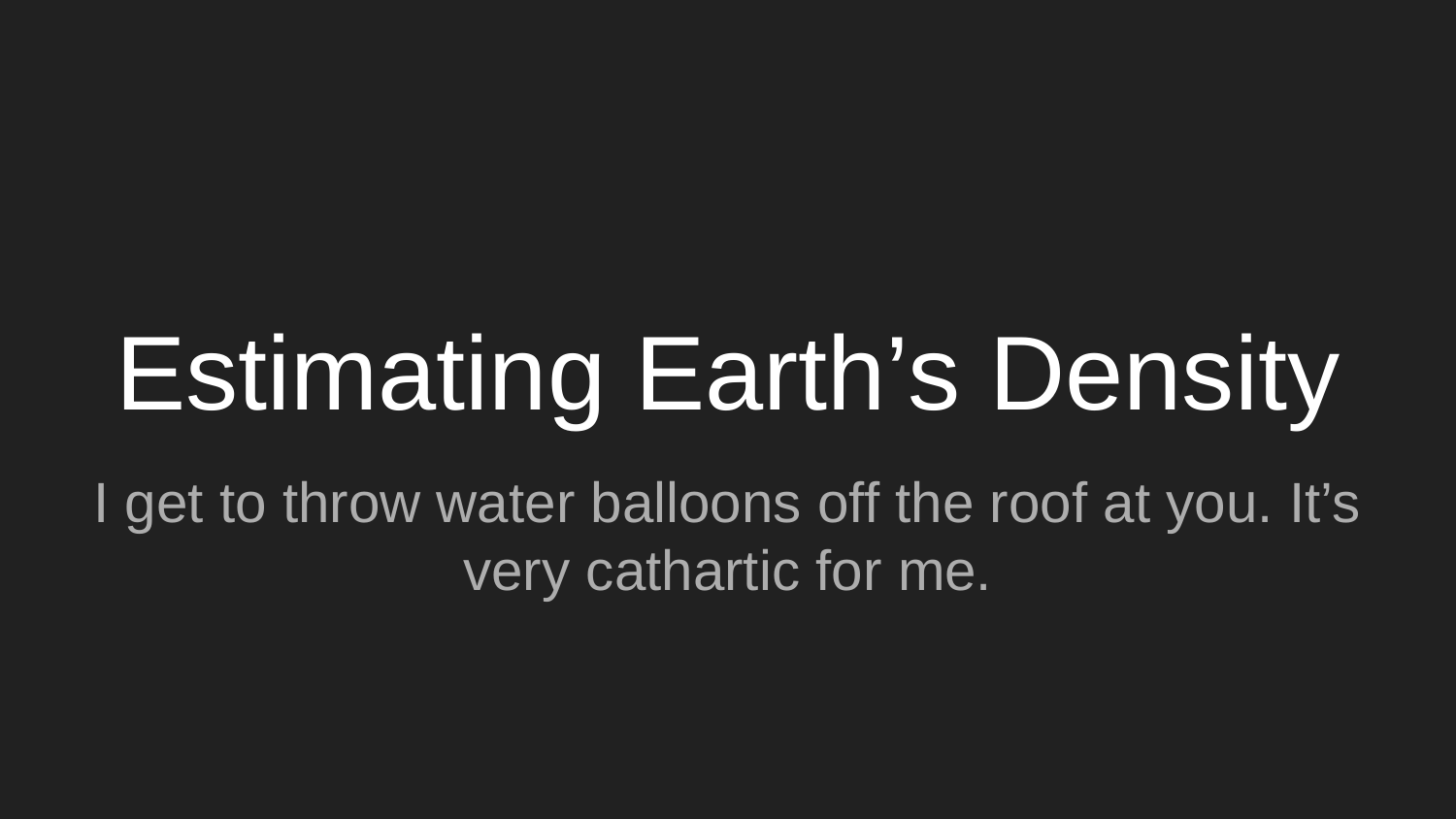

# Estimating Earth’s Density
I get to throw water balloons off the roof at you. It’s very cathartic for me.